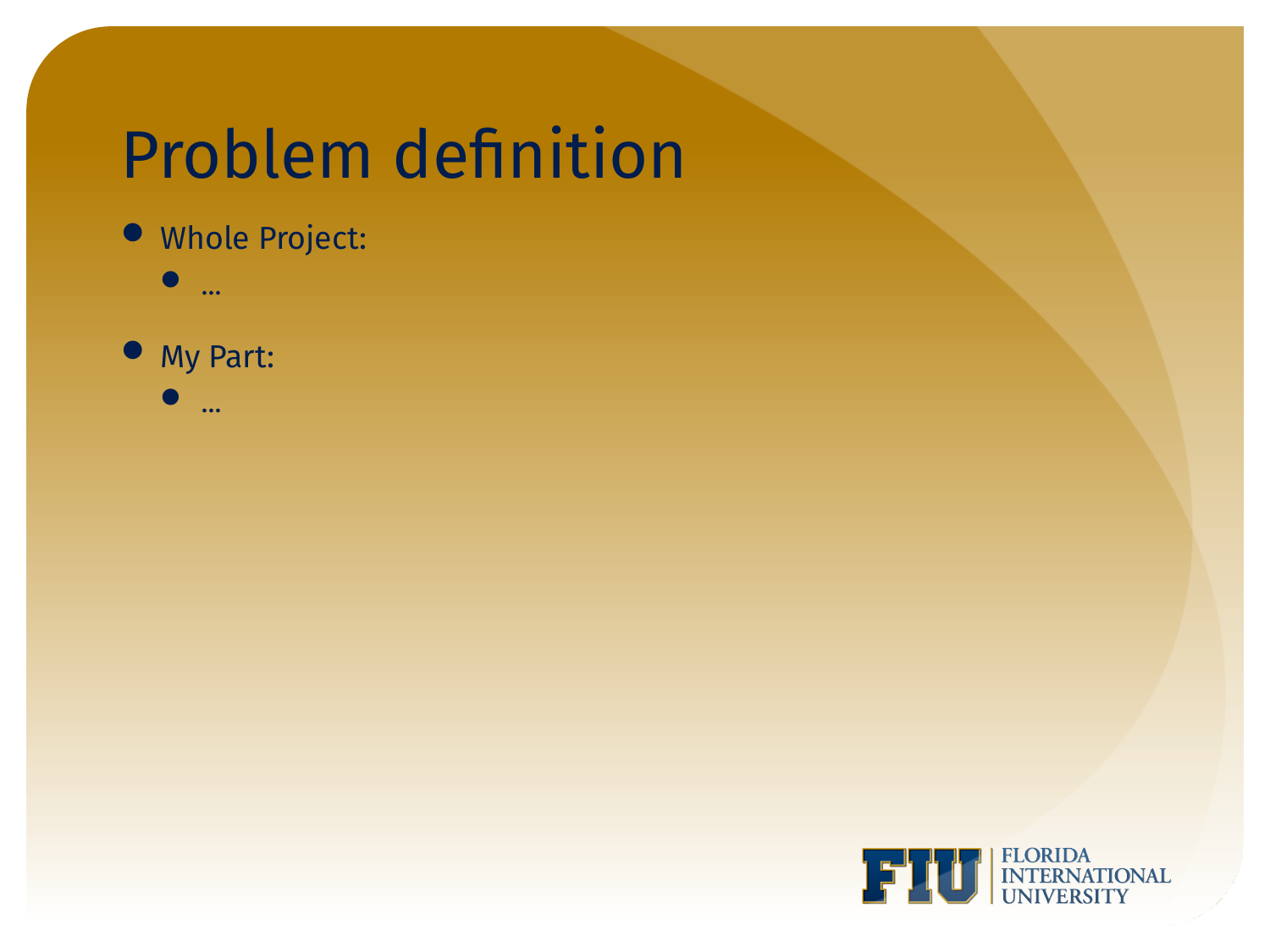

# Problem definition
Whole Project:
...
My Part:
...